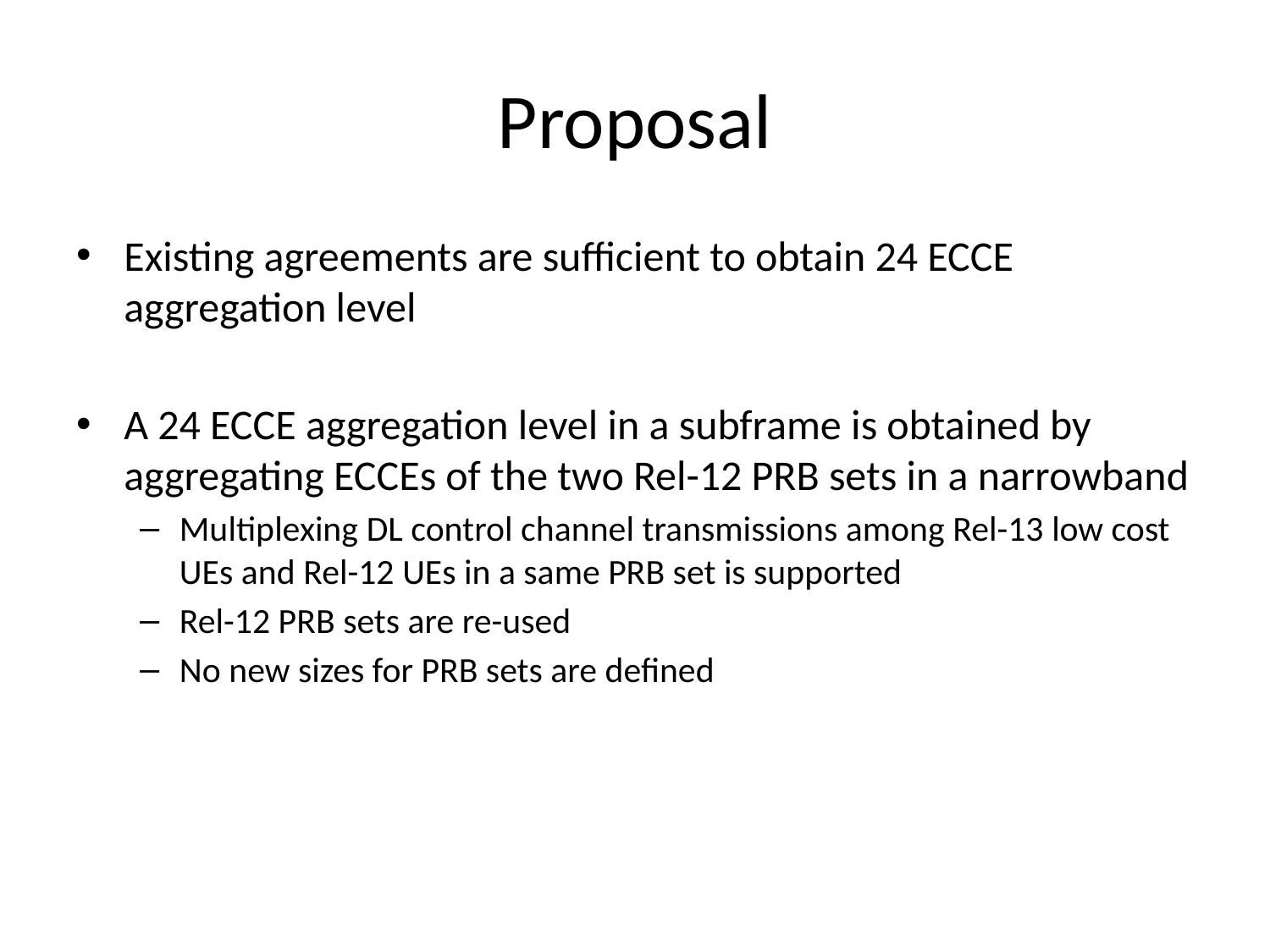

# Proposal
Existing agreements are sufficient to obtain 24 ECCE aggregation level

A 24 ECCE aggregation level in a subframe is obtained by aggregating ECCEs of the two Rel-12 PRB sets in a narrowband
Multiplexing DL control channel transmissions among Rel-13 low cost UEs and Rel-12 UEs in a same PRB set is supported
Rel-12 PRB sets are re-used
No new sizes for PRB sets are defined